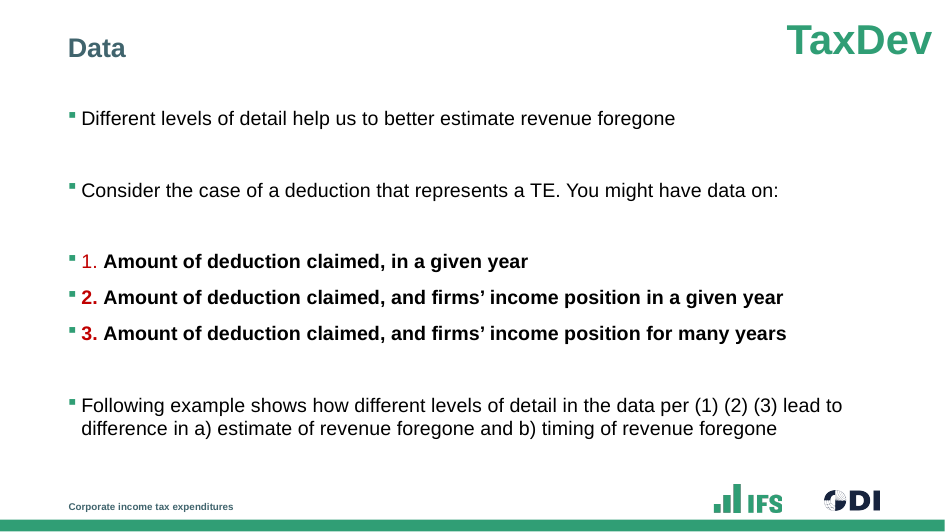

# Data
Different levels of detail help us to better estimate revenue foregone

Consider the case of a deduction that represents a TE. You might have data on:

1. Amount of deduction claimed, in a given year
2. Amount of deduction claimed, and firms’ income position in a given year
3. Amount of deduction claimed, and firms’ income position for many years

Following example shows how different levels of detail in the data per (1) (2) (3) lead to difference in a) estimate of revenue foregone and b) timing of revenue foregone
Corporate income tax expenditures